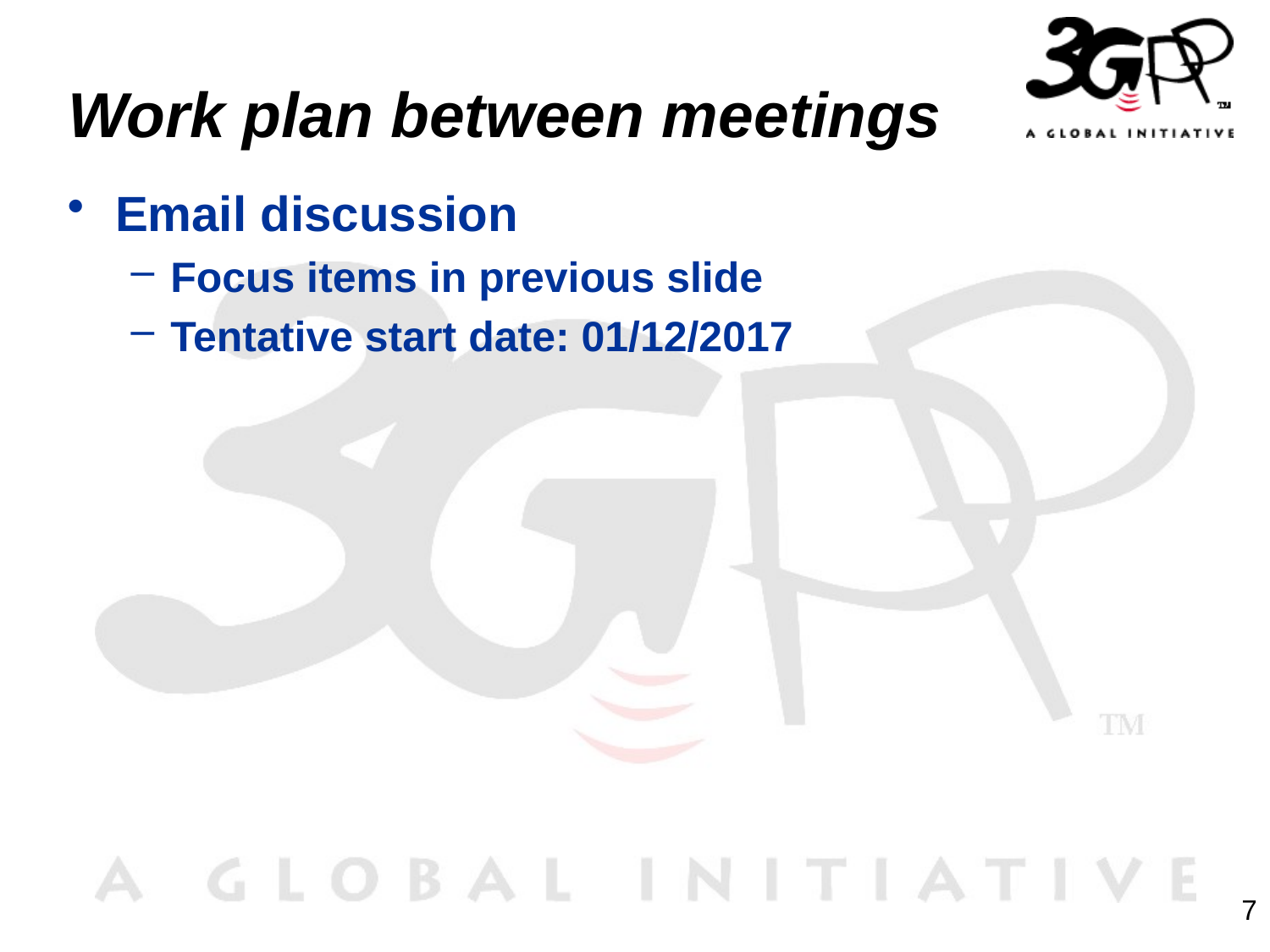

# Work plan between meetings
Email discussion
Focus items in previous slide
Tentative start date: 01/12/2017
7